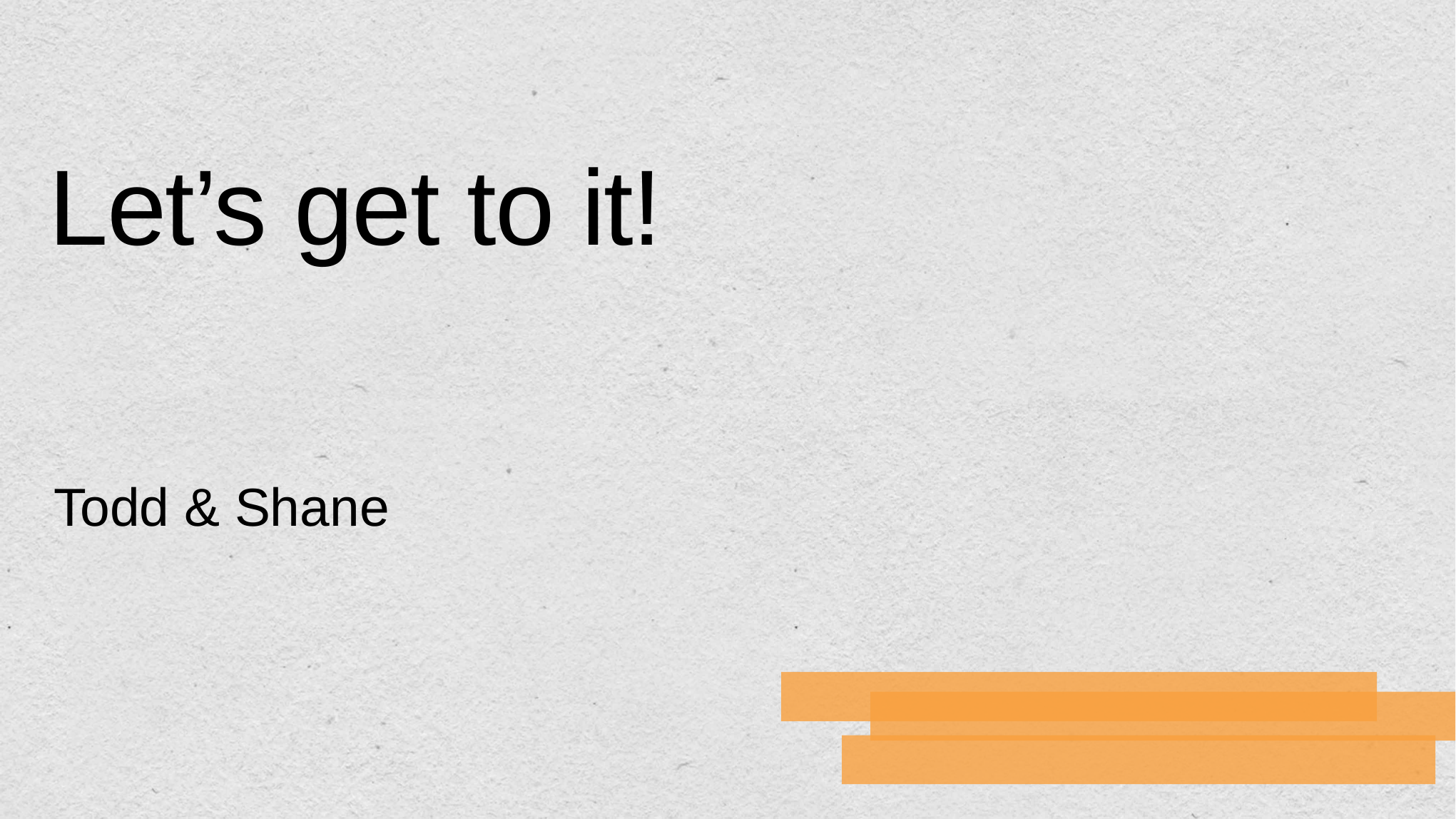

# Let’s get to it!
Todd & Shane